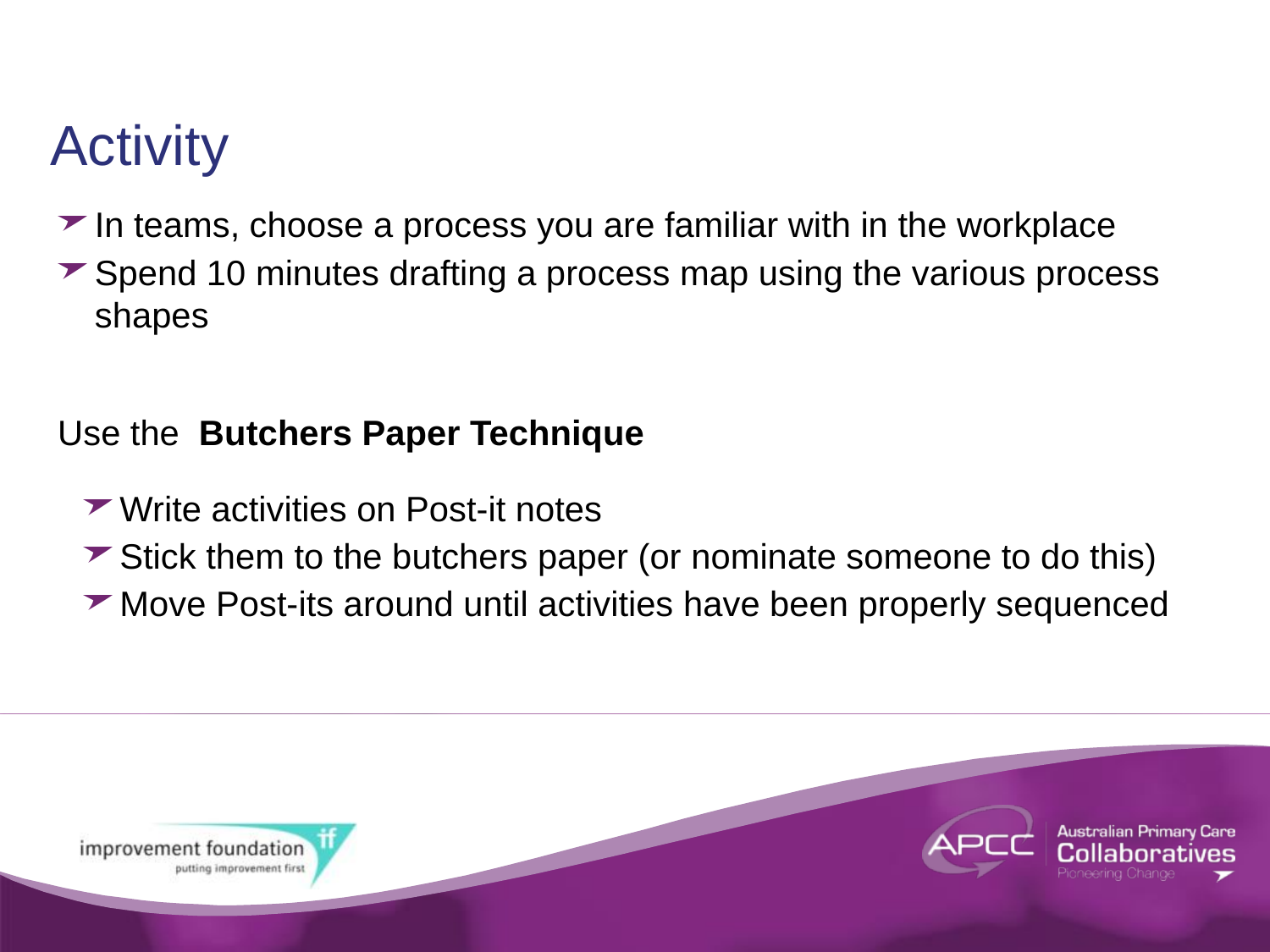

Activity
In teams, choose a process you are familiar with in the workplace
Spend 10 minutes drafting a process map using the various process shapes

Use the  Butchers Paper Technique

Write activities on Post-it notes
Stick them to the butchers paper (or nominate someone to do this)
Move Post-its around until activities have been properly sequenced